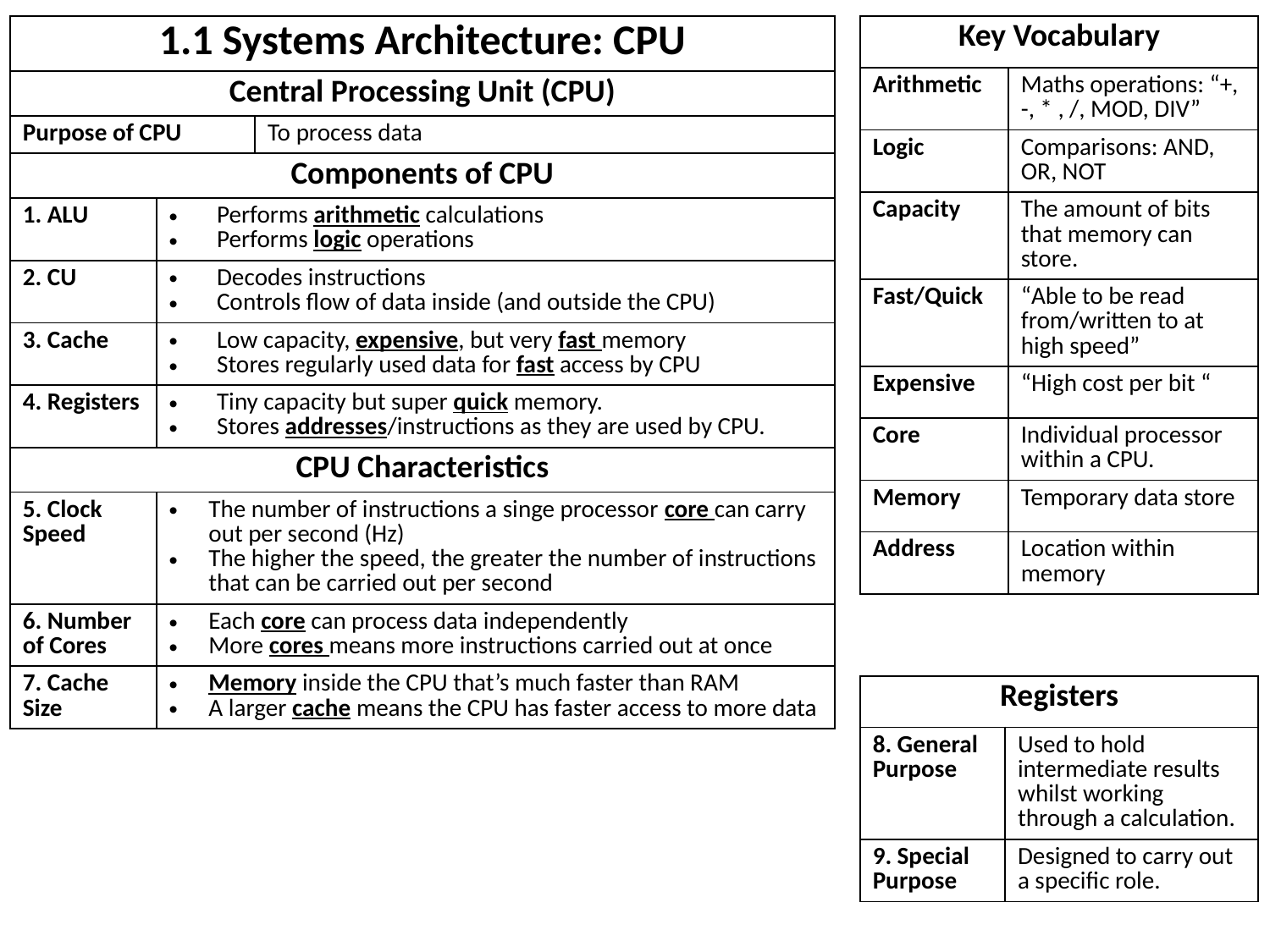

| 1.1 Systems Architecture: CPU |  |  |
| --- | --- | --- |
| Central Processing Unit (CPU) |  |  |
| Purpose of CPU |  | To process data |
| Components of CPU |  |  |
| 1. ALU | Performs arithmetic calculations Performs logic operations |  |
| 2. CU | Decodes instructions Controls flow of data inside (and outside the CPU) |  |
| 3. Cache | Low capacity, expensive, but very fast memory Stores regularly used data for fast access by CPU |  |
| 4. Registers | Tiny capacity but super quick memory. Stores addresses/instructions as they are used by CPU. |  |
| CPU Characteristics |  |  |
| 5. Clock Speed | The number of instructions a singe processor core can carry out per second (Hz) The higher the speed, the greater the number of instructions that can be carried out per second |  |
| 6. Number of Cores | Each core can process data independently More cores means more instructions carried out at once |  |
| 7. Cache Size | Memory inside the CPU that’s much faster than RAM A larger cache means the CPU has faster access to more data |  |
| Key Vocabulary |  |
| --- | --- |
| Arithmetic | Maths operations: “+, -, \* , /, MOD, DIV” |
| Logic | Comparisons: AND, OR, NOT |
| Capacity | The amount of bits that memory can store. |
| Fast/Quick | “Able to be read from/written to at high speed” |
| Expensive | “High cost per bit “ |
| Core | Individual processor within a CPU. |
| Memory | Temporary data store |
| Address | Location within memory |
| Registers |  |
| --- | --- |
| 8. General Purpose | Used to hold intermediate results whilst working through a calculation. |
| 9. Special Purpose | Designed to carry out a specific role. |